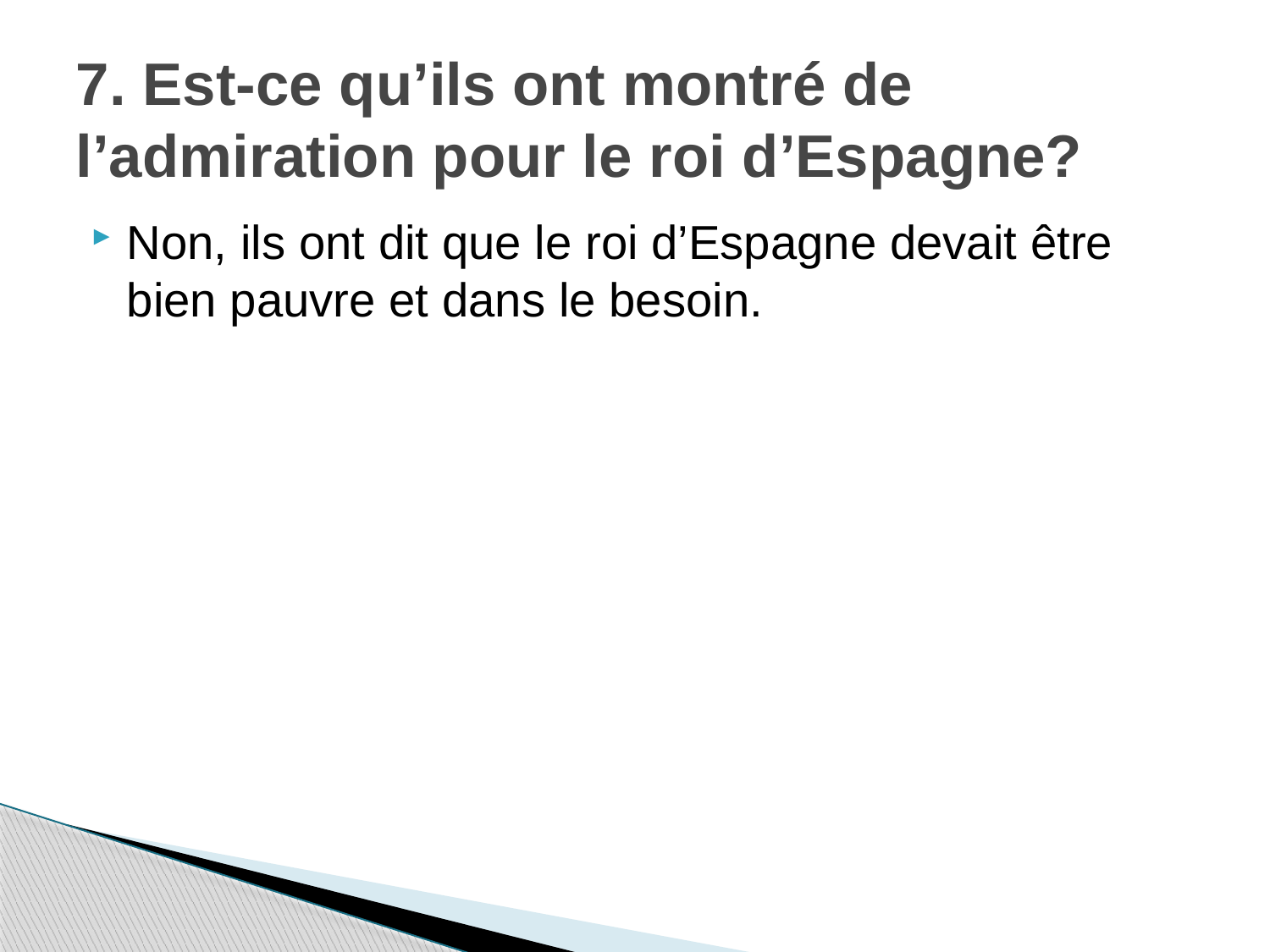

# 7. Est-ce qu’ils ont montré de l’admiration pour le roi d’Espagne?
Non, ils ont dit que le roi d’Espagne devait être bien pauvre et dans le besoin.